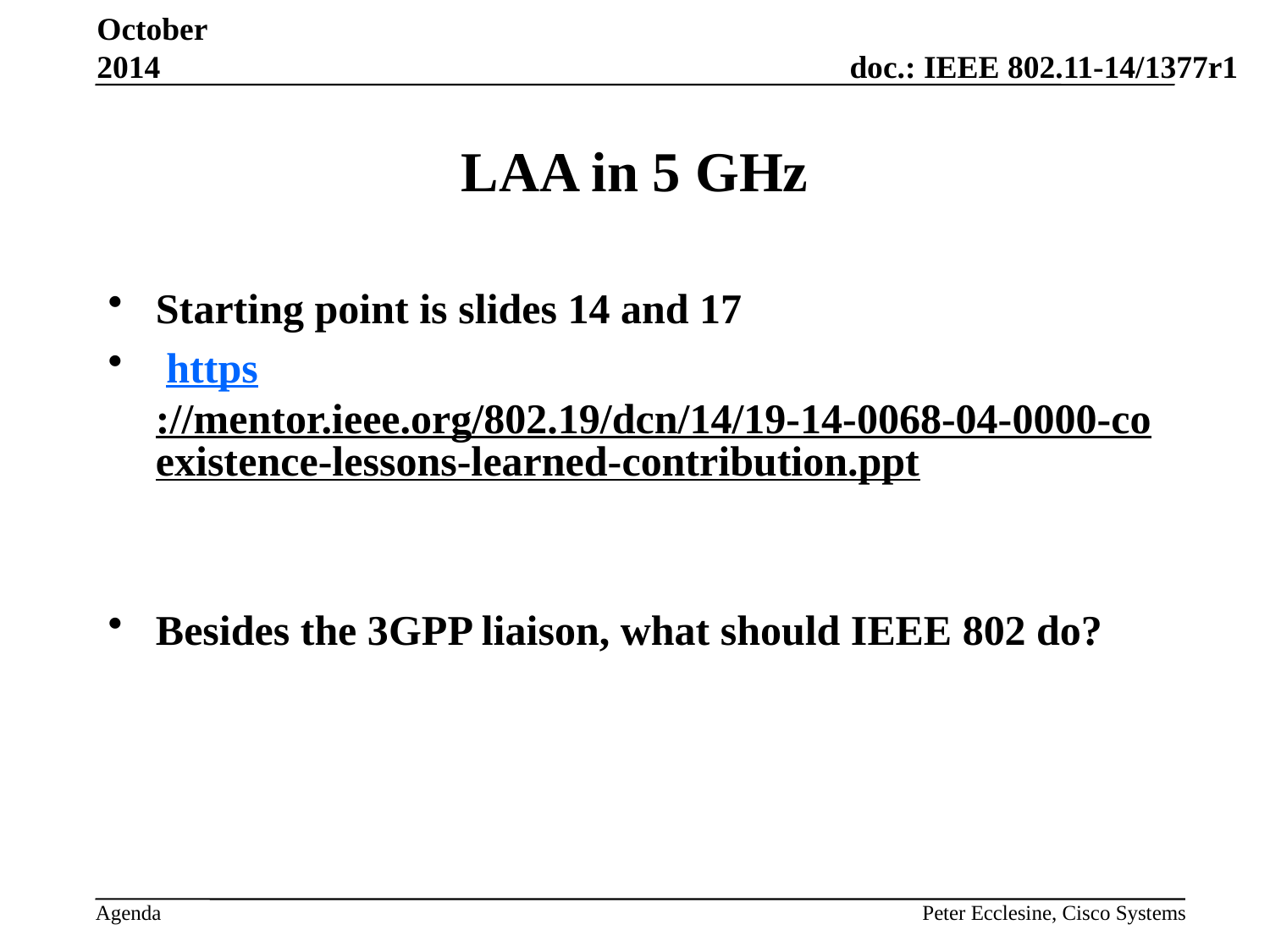

October 2014
# LAA in 5 GHz
Starting point is slides 14 and 17
 https://mentor.ieee.org/802.19/dcn/14/19-14-0068-04-0000-coexistence-lessons-learned-contribution.ppt

Besides the 3GPP liaison, what should IEEE 802 do?
Peter Ecclesine, Cisco Systems